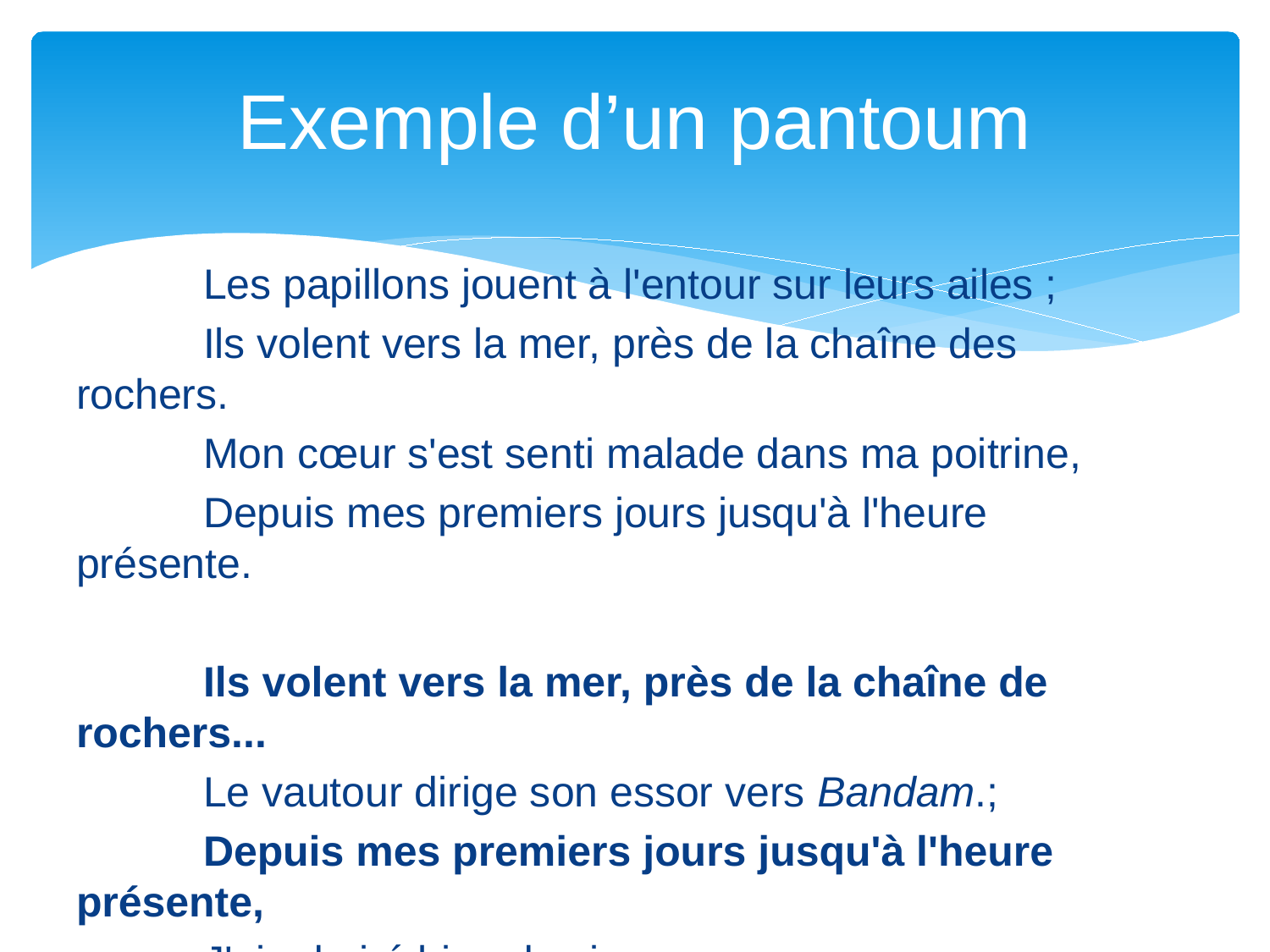

# Exemple d’un pantoum
	Les papillons jouent à l'entour sur leurs ailes ;
	Ils volent vers la mer, près de la chaîne des rochers.
	Mon cœur s'est senti malade dans ma poitrine,
	Depuis mes premiers jours jusqu'à l'heure présente.

	Ils volent vers la mer, près de la chaîne de rochers...
	Le vautour dirige son essor vers Bandam.;
	Depuis mes premiers jours jusqu'à l'heure présente,
	J'ai admiré bien des jeunes gens ;
	(…)
	Victor Hugo, Les Orientales, « Pantoum malai »